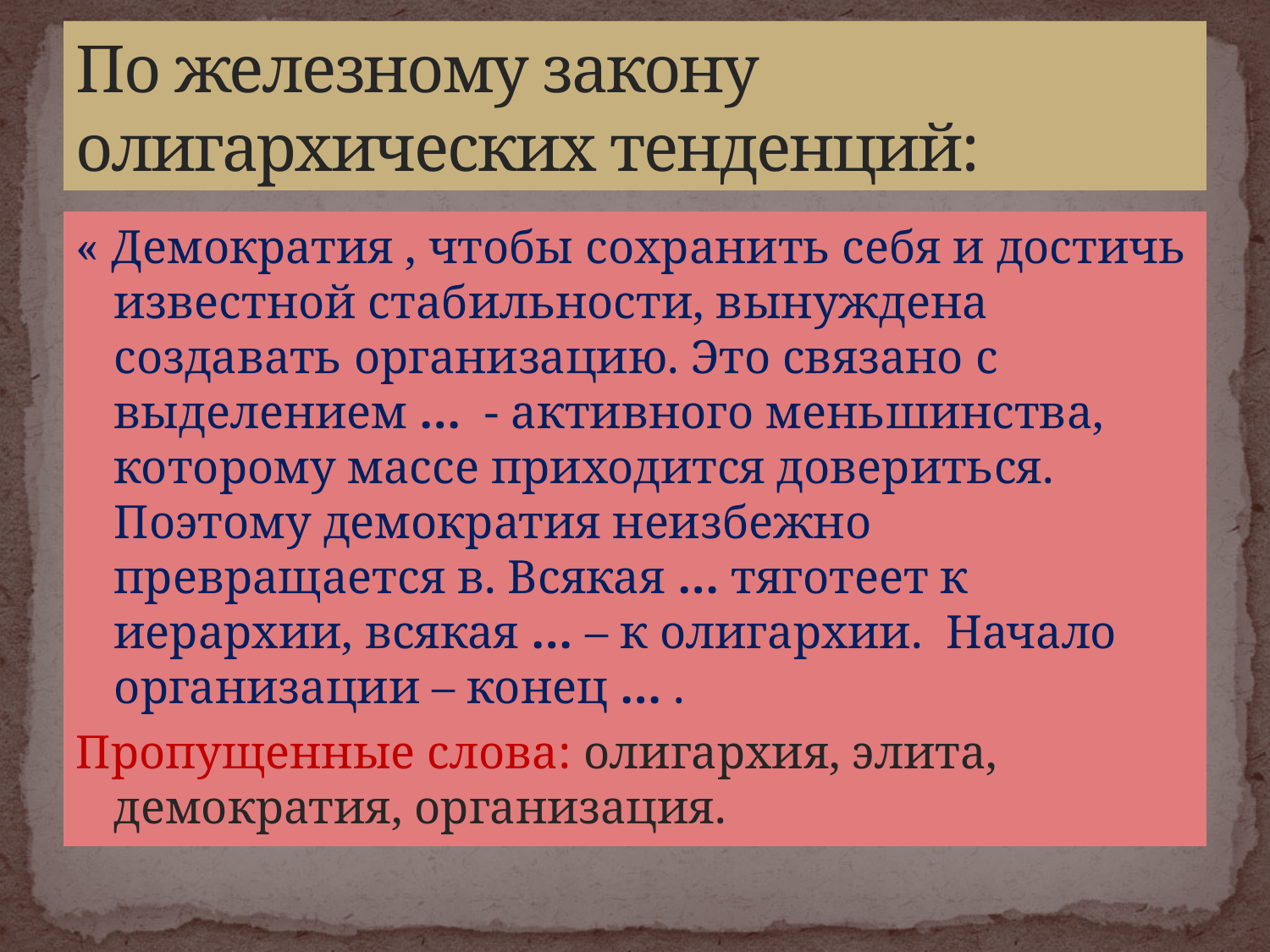

# По железному закону олигархических тенденций:
« Демократия , чтобы сохранить себя и достичь известной стабильности, вынуждена создавать организацию. Это связано с выделением …  - активного меньшинства, которому массе приходится довериться. Поэтому демократия неизбежно превращается в. Всякая … тяготеет к иерархии, всякая … – к олигархии.  Начало организации – конец … .
Пропущенные слова: олигархия, элита, демократия, организация.